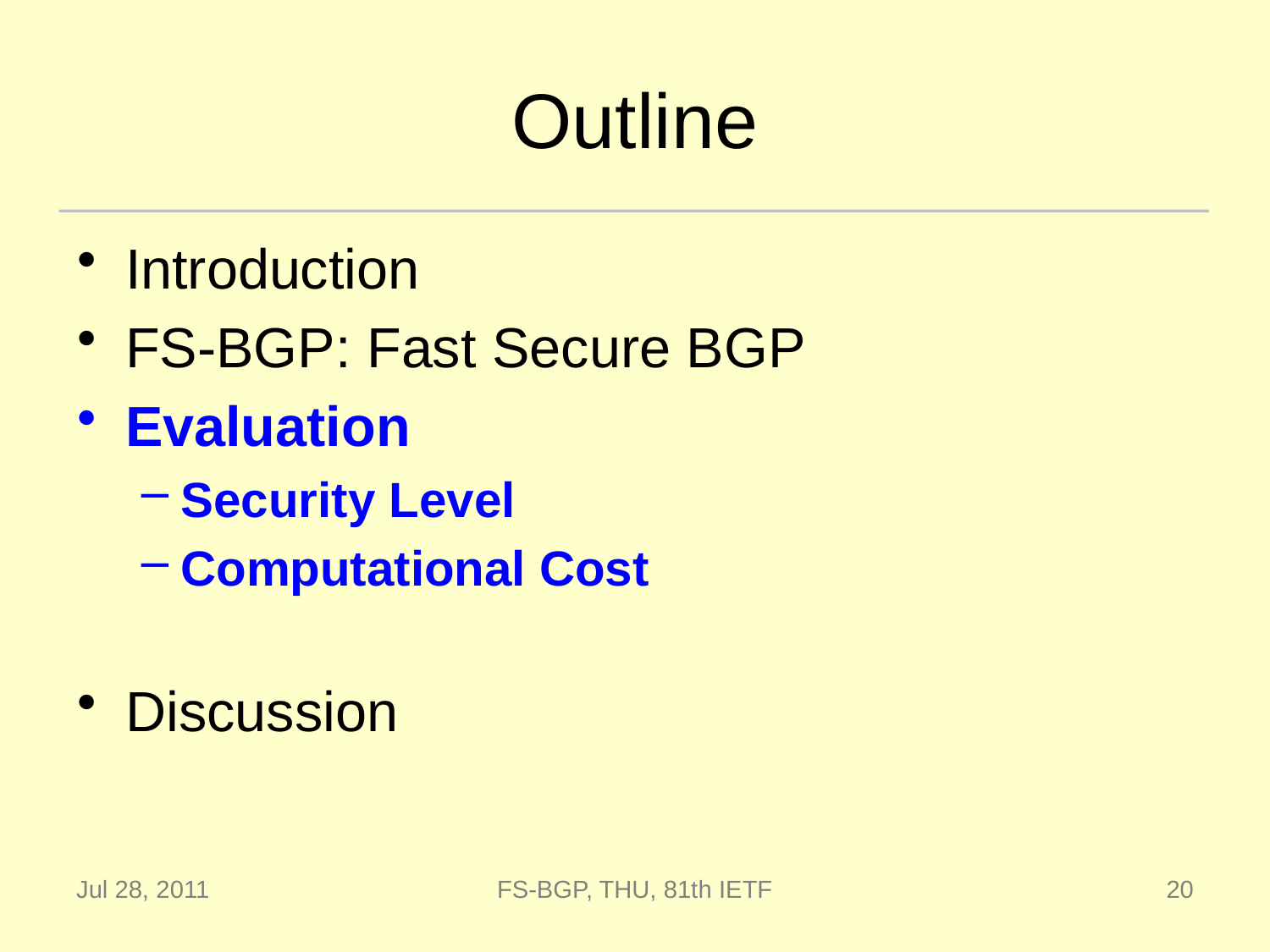

# Outline
Introduction
FS-BGP: Fast Secure BGP
Evaluation
Security Level
Computational Cost

Discussion
Jul 28, 2011
FS-BGP, THU, 81th IETF
20